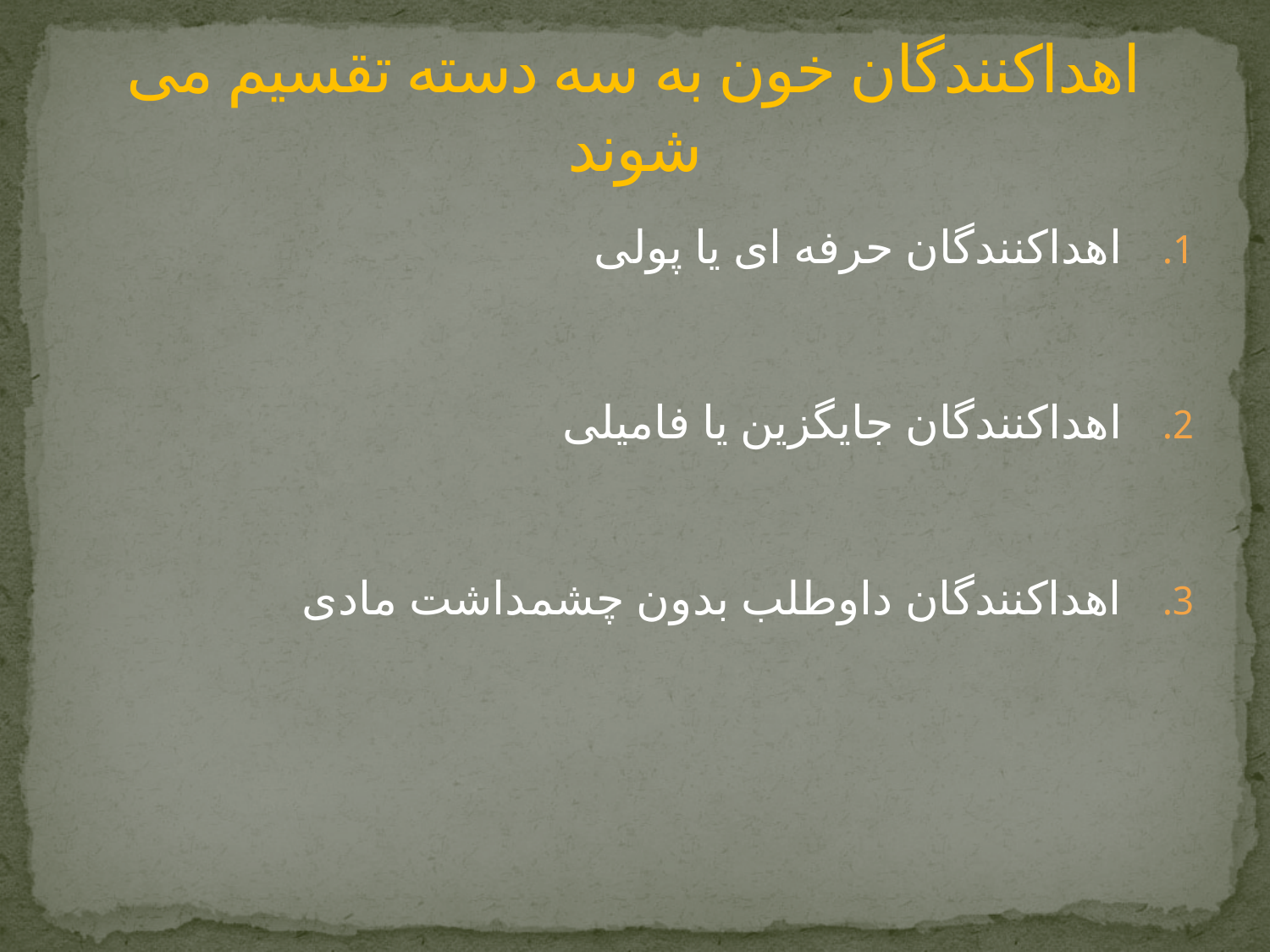

# اهداکنندگان خون به سه دسته تقسیم می شوند
اهداکنندگان حرفه ای یا پولی
اهداکنندگان جایگزین یا فامیلی
اهداکنندگان داوطلب بدون چشمداشت مادی